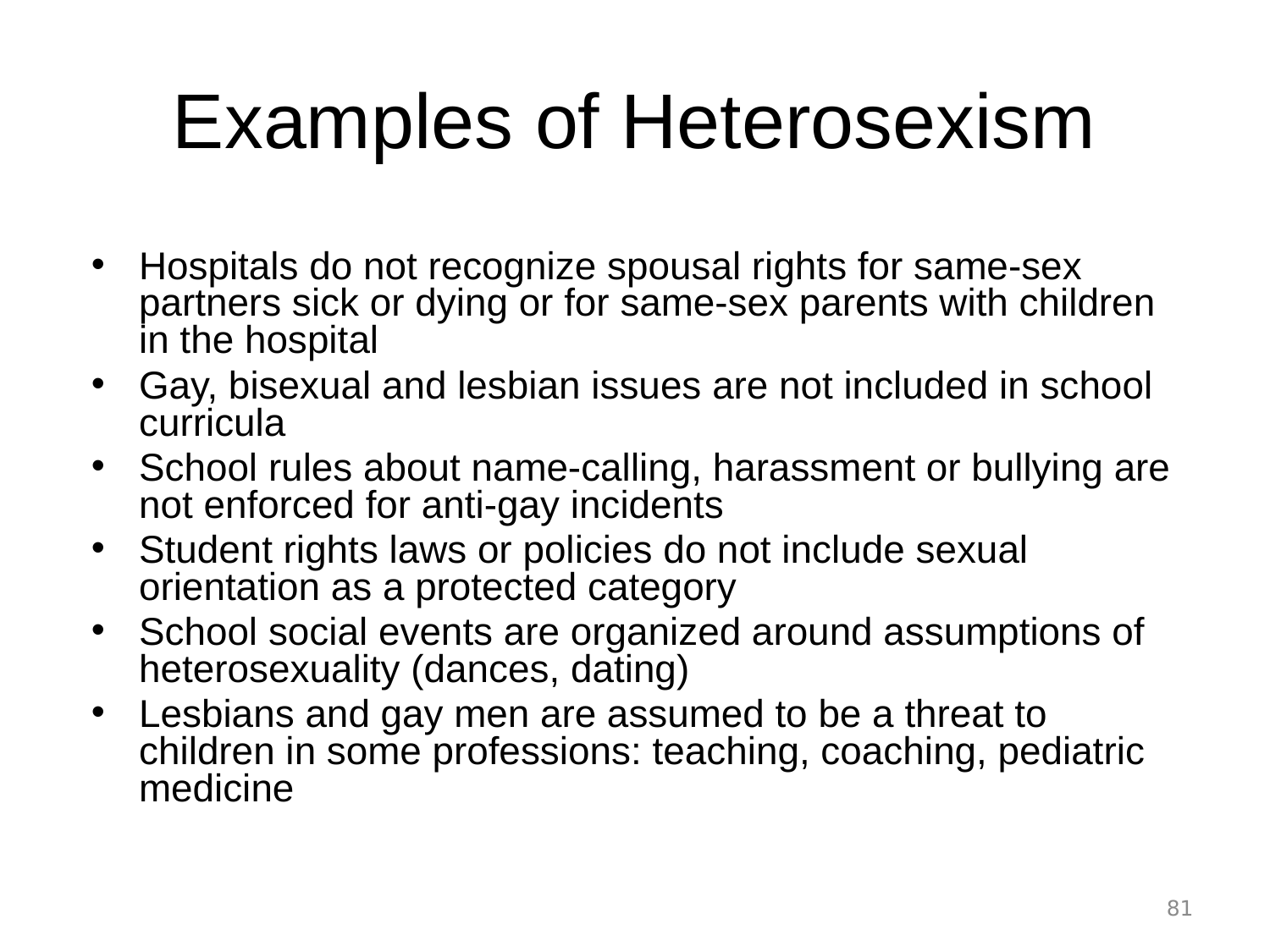

# Examples of Heterosexism
Hospitals do not recognize spousal rights for same-sex partners sick or dying or for same-sex parents with children in the hospital
Gay, bisexual and lesbian issues are not included in school curricula
School rules about name-calling, harassment or bullying are not enforced for anti-gay incidents
Student rights laws or policies do not include sexual orientation as a protected category
School social events are organized around assumptions of heterosexuality (dances, dating)
Lesbians and gay men are assumed to be a threat to children in some professions: teaching, coaching, pediatric medicine
81